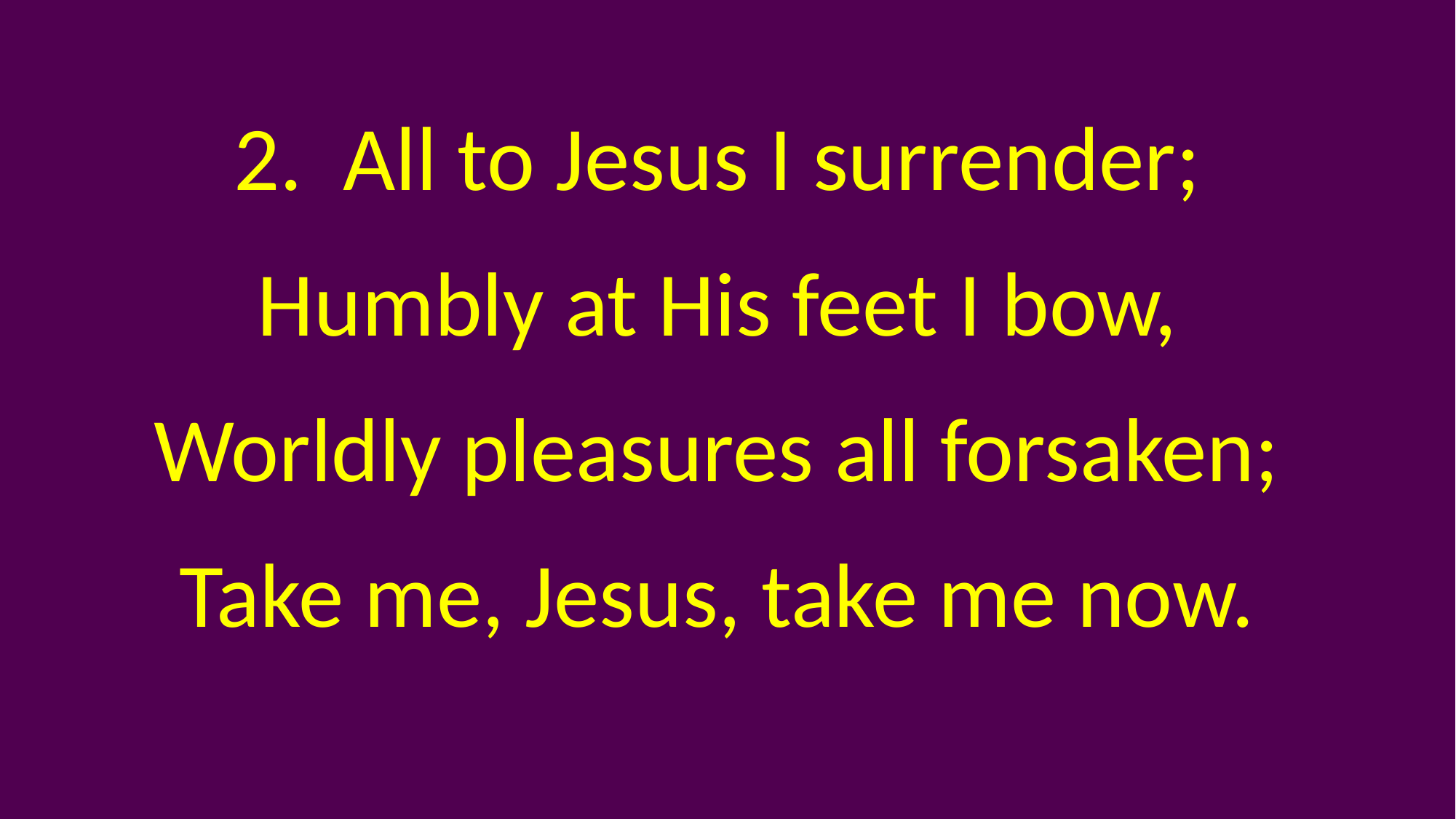

2.	All to Jesus I surrender;
Humbly at His feet I bow,
Worldly pleasures all forsaken;
Take me, Jesus, take me now.